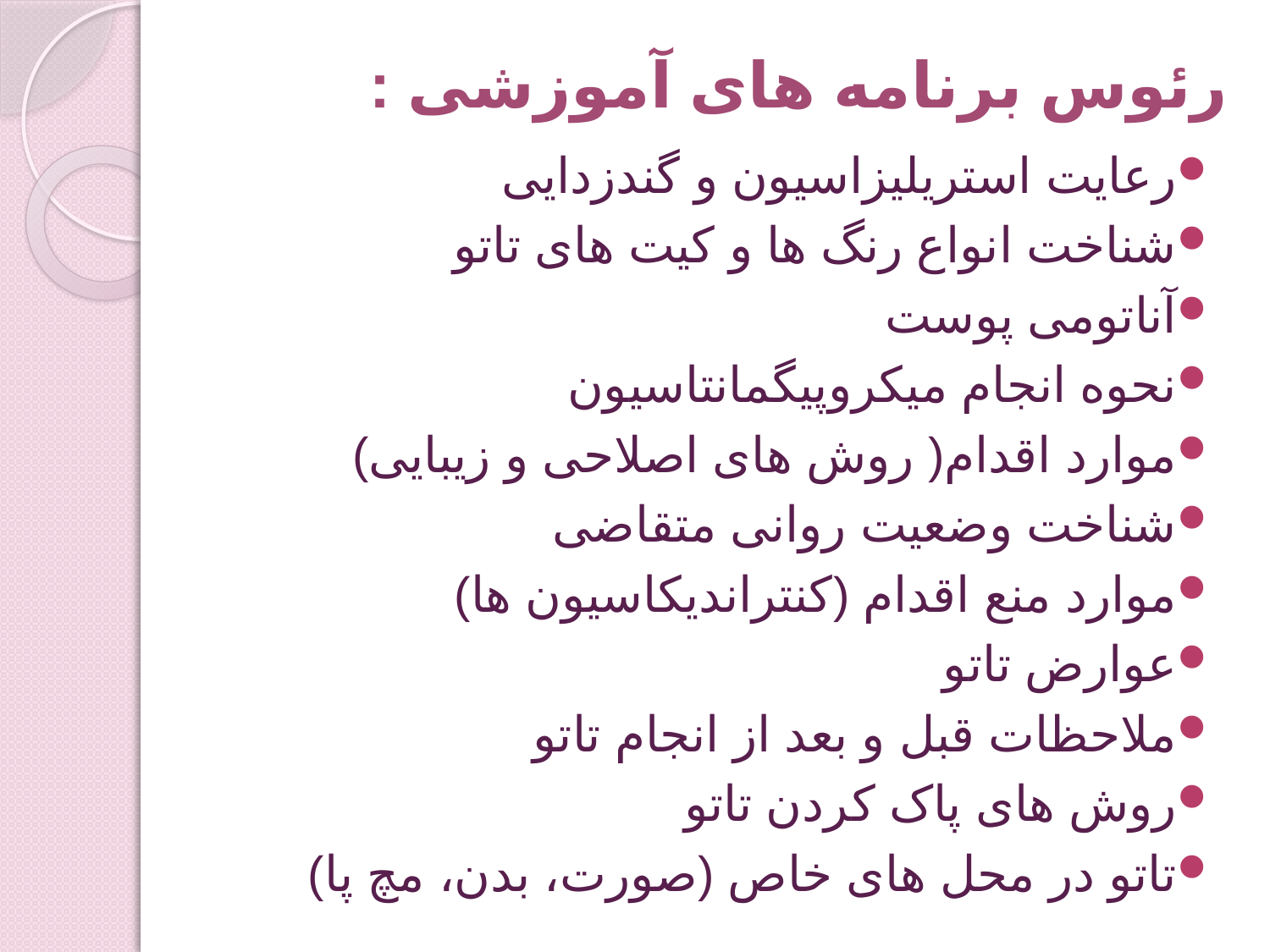

# رئوس برنامه های آموزشی :
رعایت استریلیزاسیون و گندزدایی
شناخت انواع رنگ ها و کیت های تاتو
آناتومی پوست
نحوه انجام میکروپیگمانتاسیون
موارد اقدام( روش های اصلاحی و زیبایی)
شناخت وضعیت روانی متقاضی
موارد منع اقدام (کنتراندیکاسیون ها)
عوارض تاتو
ملاحظات قبل و بعد از انجام تاتو
روش های پاک کردن تاتو
تاتو در محل های خاص (صورت، بدن، مچ پا)